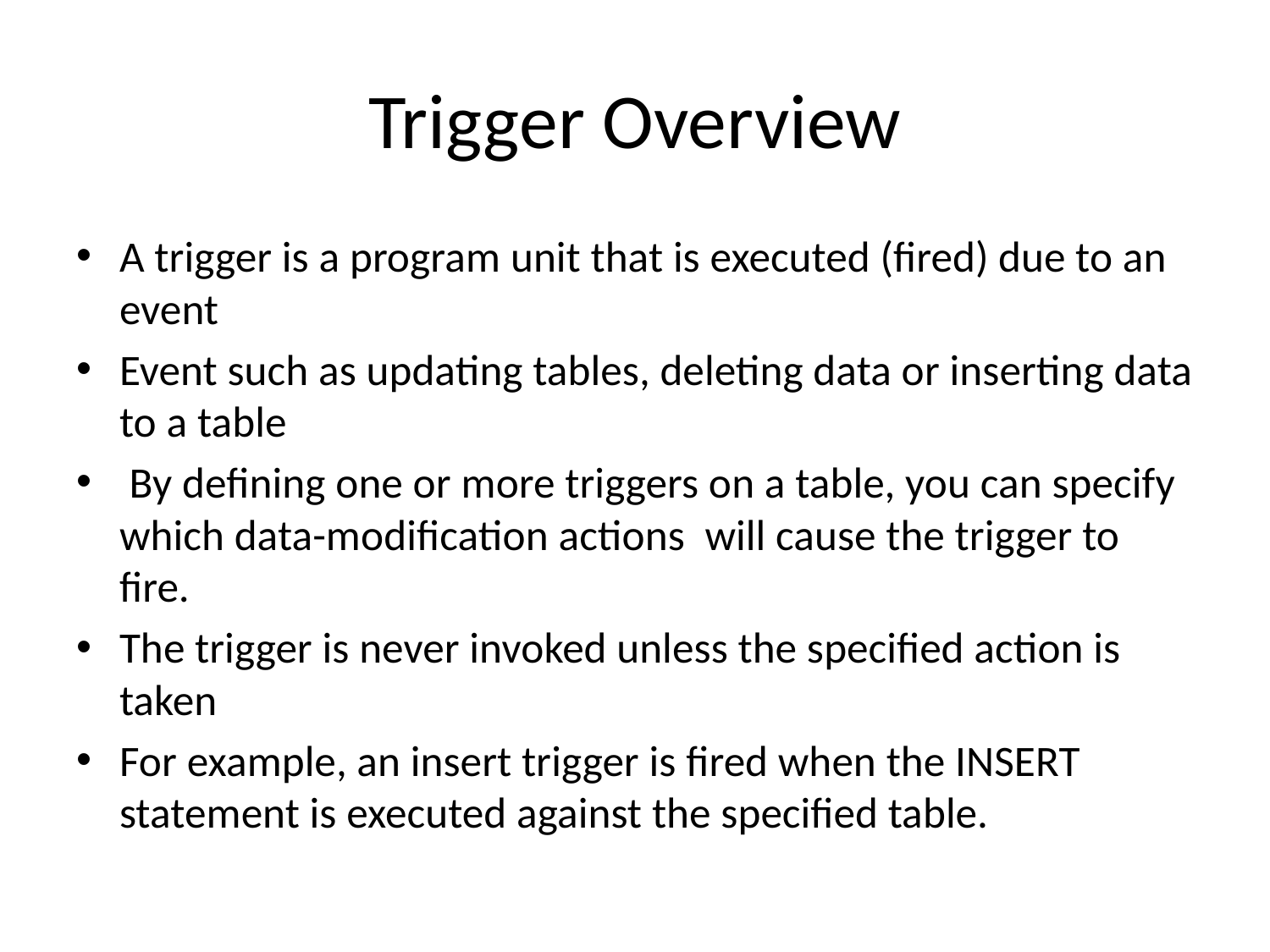

# Trigger Overview
A trigger is a program unit that is executed (fired) due to an event
Event such as updating tables, deleting data or inserting data to a table
 By defining one or more triggers on a table, you can specify which data-modification actions  will cause the trigger to fire.
The trigger is never invoked unless the specified action is taken
For example, an insert trigger is fired when the INSERT statement is executed against the specified table.